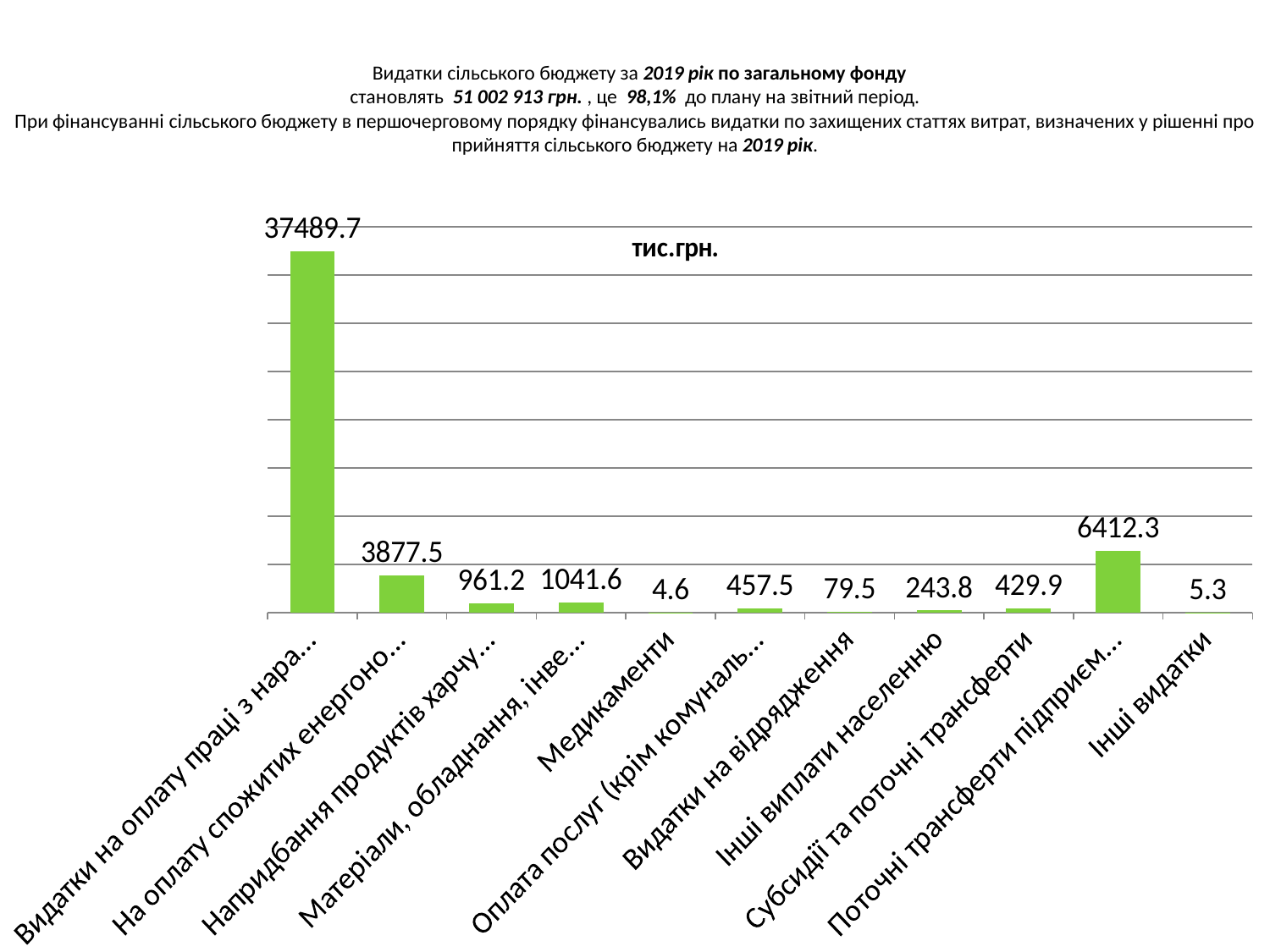

# Видатки сільського бюджету за 2019 рік по загальному фонду становлять  51 002 913 грн. , це  98,1%  до плану на звітний період. При фінансуванні сільського бюджету в першочерговому порядку фінансувались видатки по захищених статтях витрат, визначених у рішенні про прийняття сільського бюджету на 2019 рік.

### Chart:

| Category | тис.грн. |
|---|---|
| Видатки на оплату праці з нарахуваннями | 37489.7 |
| На оплату спожитих енергоносіїв | 3877.5 |
| Напридбання продуктів харчування | 961.2 |
| Матеріали, обладнання, інвентар | 1041.6 |
| Медикаменти | 4.6 |
| Оплата послуг (крім комунальних) | 457.5 |
| Видатки на відрядження | 79.5 |
| Інші виплати населенню | 243.8 |
| Субсидії та поточні трансферти | 429.9 |
| Поточні трансферти підприємствам | 6412.3 |
| Інші видатки | 5.3 |